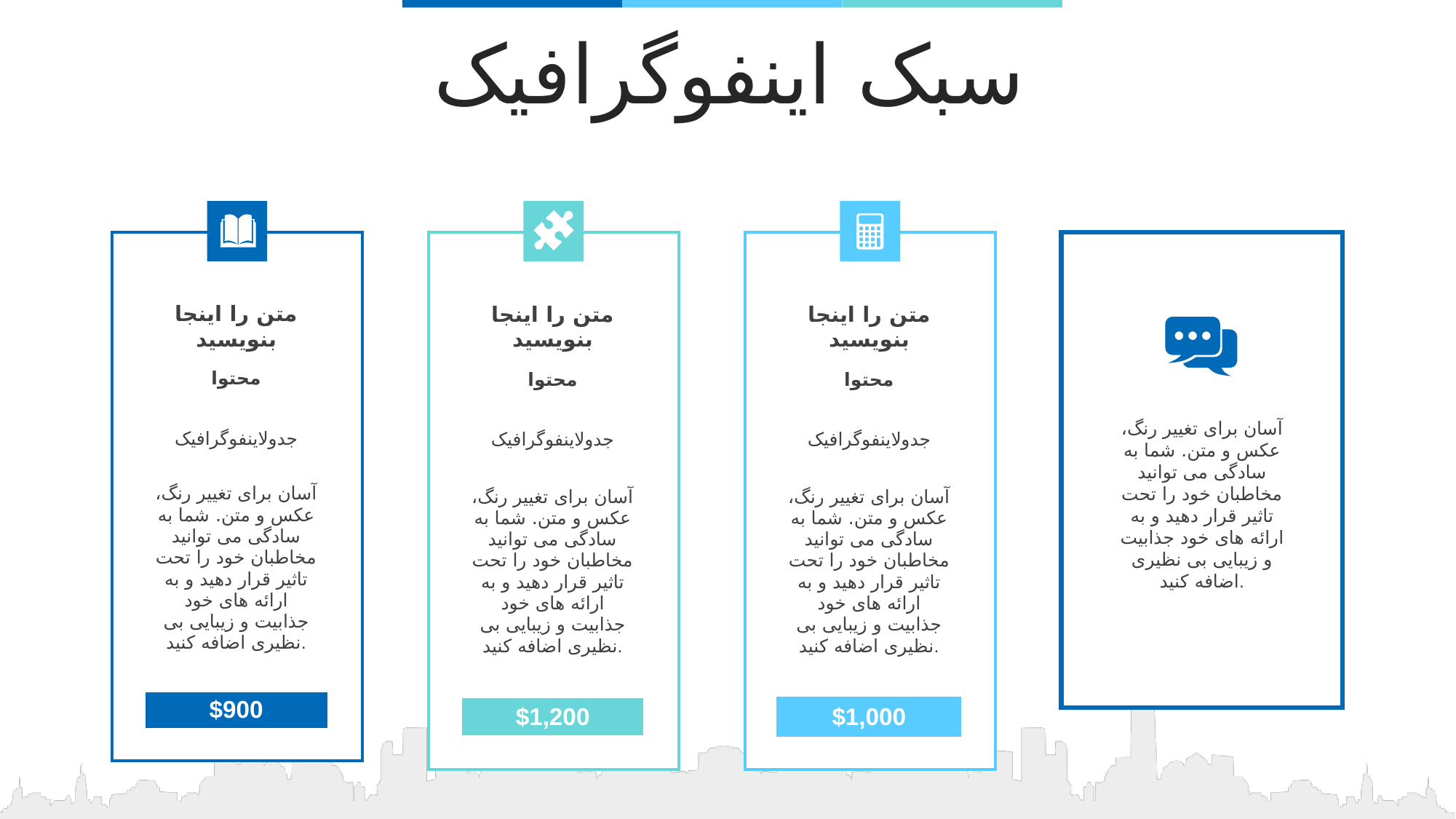

سبک اینفوگرافیک

|  |  |  |
| --- | --- | --- |
|  | متن را اینجا بنویسید |  |
|  | محتوا |  |
|  | جدولاینفوگرافیک |  |
|  | آسان برای تغییر رنگ، عکس و متن. شما به سادگی می توانید مخاطبان خود را تحت تاثیر قرار دهید و به ارائه های خود جذابیت و زیبایی بی نظیری اضافه کنید. |  |
|  |  |  |
|  | $900 |  |
|  |  |  |
|  |  |  |
| --- | --- | --- |
|  | متن را اینجا بنویسید |  |
|  | محتوا |  |
|  | جدولاینفوگرافیک |  |
|  | آسان برای تغییر رنگ، عکس و متن. شما به سادگی می توانید مخاطبان خود را تحت تاثیر قرار دهید و به ارائه های خود جذابیت و زیبایی بی نظیری اضافه کنید. |  |
|  |  |  |
|  | $1,200 |  |
|  |  |  |
|  |  |  |
| --- | --- | --- |
|  | متن را اینجا بنویسید |  |
|  | محتوا |  |
|  | جدولاینفوگرافیک |  |
|  | آسان برای تغییر رنگ، عکس و متن. شما به سادگی می توانید مخاطبان خود را تحت تاثیر قرار دهید و به ارائه های خود جذابیت و زیبایی بی نظیری اضافه کنید. |  |
|  |  |  |
|  | $1,000 |  |
|  |  |  |

آسان برای تغییر رنگ، عکس و متن. شما به سادگی می توانید مخاطبان خود را تحت تاثیر قرار دهید و به ارائه های خود جذابیت و زیبایی بی نظیری اضافه کنید.